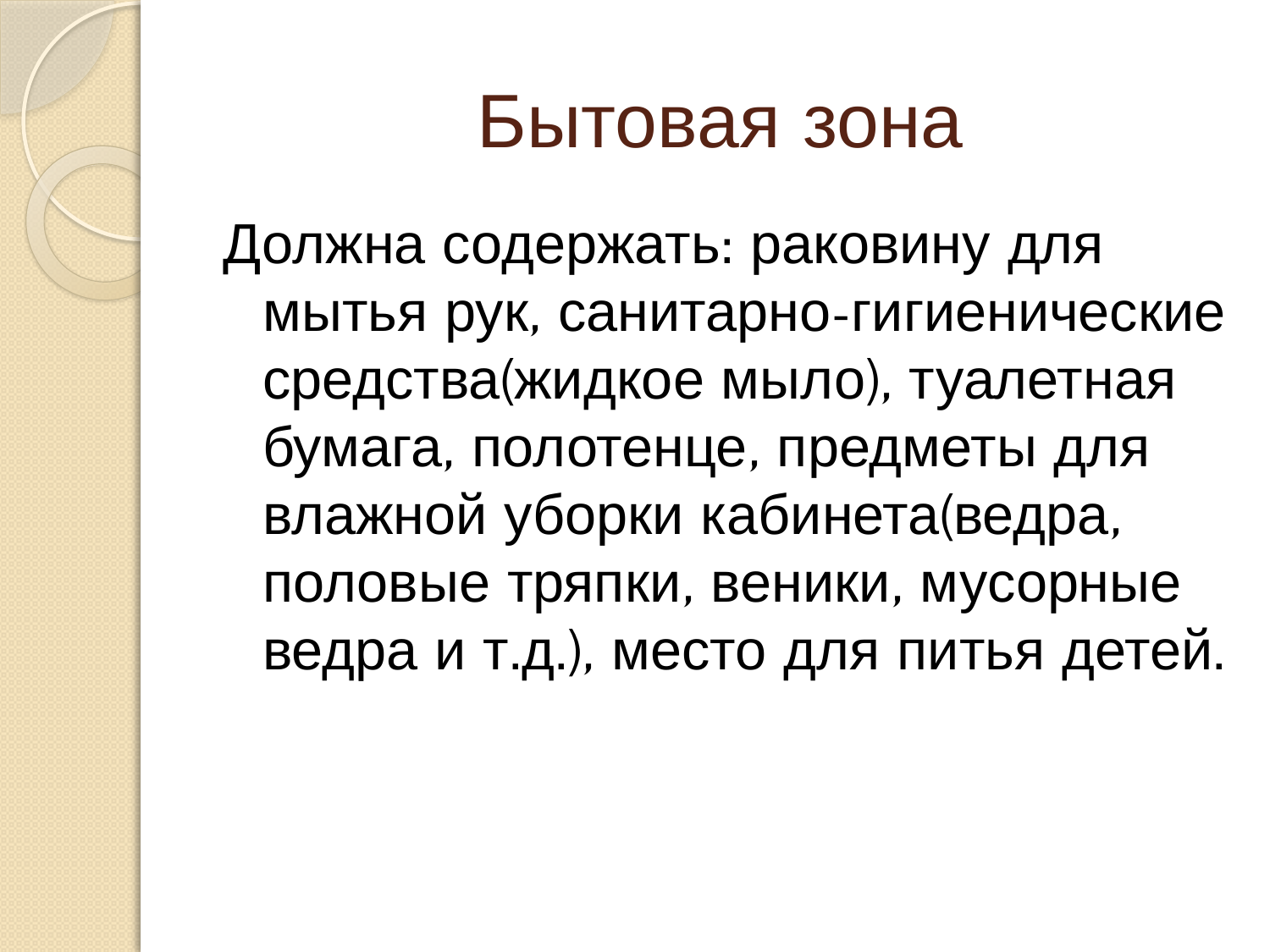

# Бытовая зона
Должна содержать: раковину для мытья рук, санитарно-гигиенические средства(жидкое мыло), туалетная бумага, полотенце, предметы для влажной уборки кабинета(ведра, половые тряпки, веники, мусорные ведра и т.д.), место для питья детей.